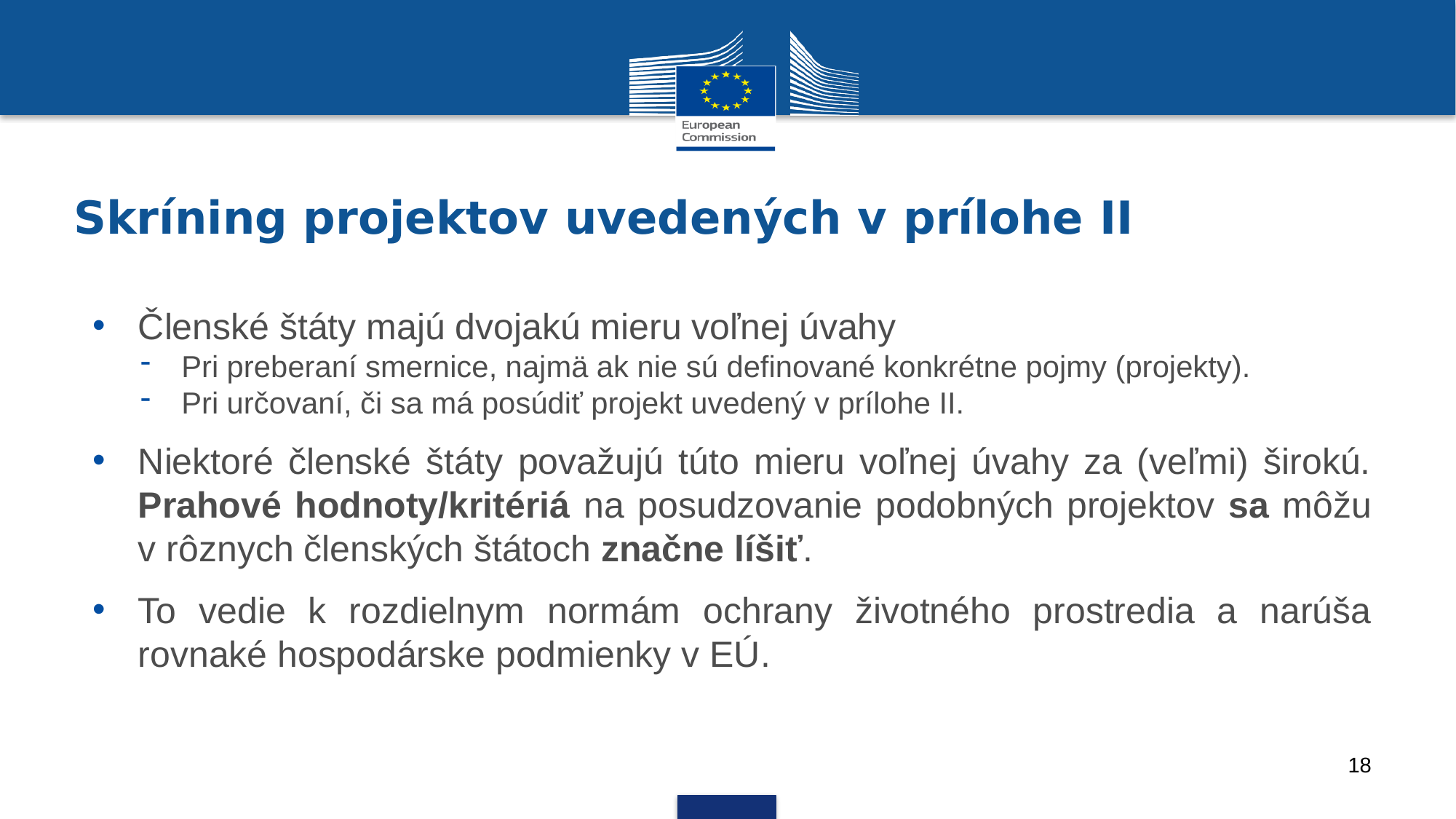

# Skríning projektov uvedených v prílohe II
Členské štáty majú dvojakú mieru voľnej úvahy
Pri preberaní smernice, najmä ak nie sú definované konkrétne pojmy (projekty).
Pri určovaní, či sa má posúdiť projekt uvedený v prílohe II.

Niektoré členské štáty považujú túto mieru voľnej úvahy za (veľmi) širokú. Prahové hodnoty/kritériá na posudzovanie podobných projektov sa môžu v rôznych členských štátoch značne líšiť.

To vedie k rozdielnym normám ochrany životného prostredia a narúša rovnaké hospodárske podmienky v EÚ.
18